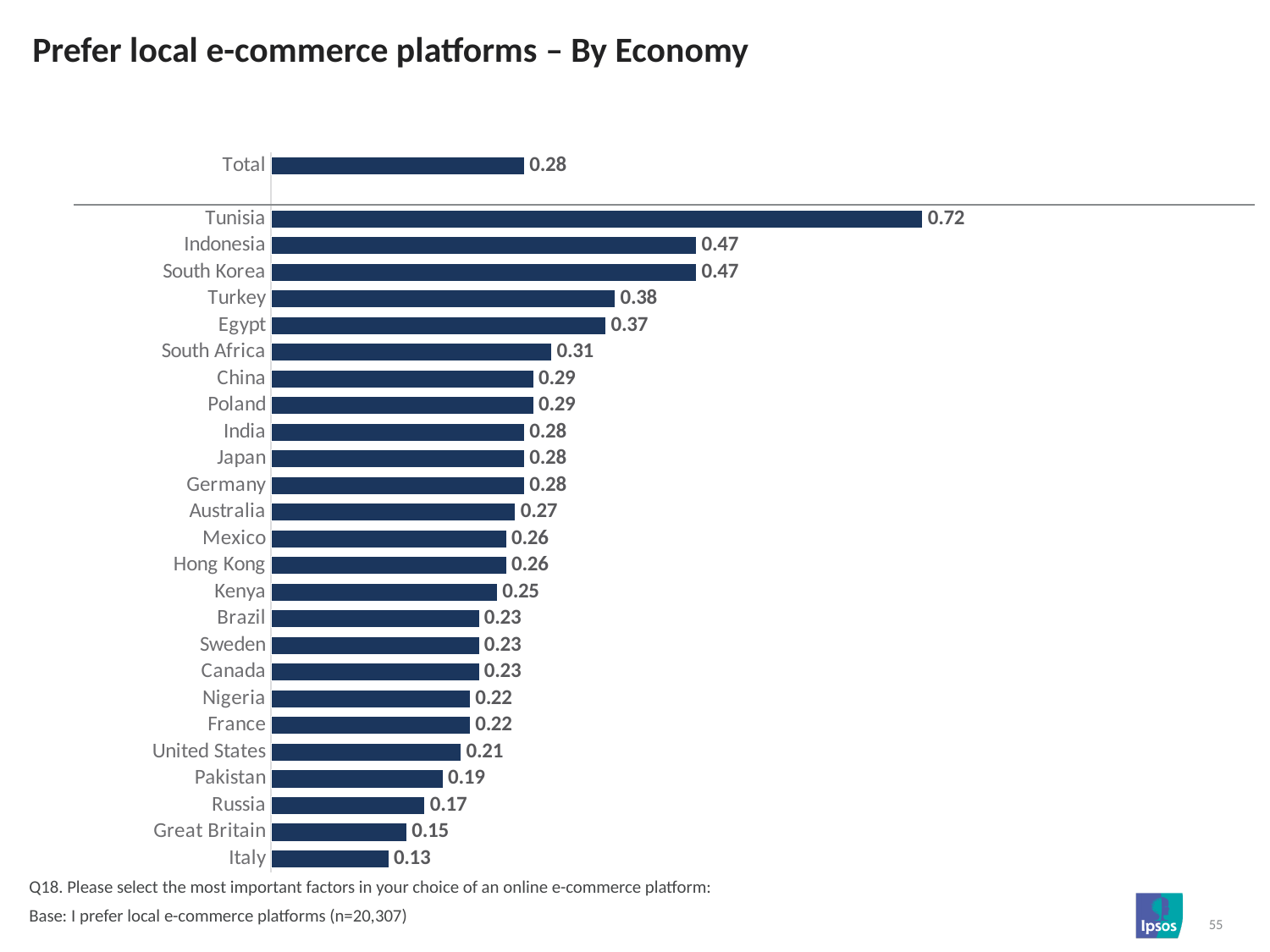

# Prefer local e-commerce platforms – By Economy

### Chart

| Category | Column1 |
|---|---|
| Total | 0.28 |
|  | None |
| Tunisia | 0.72 |
| Indonesia | 0.47 |
| South Korea | 0.47 |
| Turkey | 0.38 |
| Egypt | 0.37 |
| South Africa | 0.31 |
| China | 0.29 |
| Poland | 0.29 |
| India | 0.28 |
| Japan | 0.28 |
| Germany | 0.28 |
| Australia | 0.27 |
| Mexico | 0.26 |
| Hong Kong | 0.26 |
| Kenya | 0.25 |
| Brazil | 0.23 |
| Sweden | 0.23 |
| Canada | 0.23 |
| Nigeria | 0.22 |
| France | 0.22 |
| United States | 0.21 |
| Pakistan | 0.19 |
| Russia | 0.17 |
| Great Britain | 0.15 |
| Italy | 0.13 |
Q18. Please select the most important factors in your choice of an online e-commerce platform:
Base: I prefer local e-commerce platforms (n=20,307)